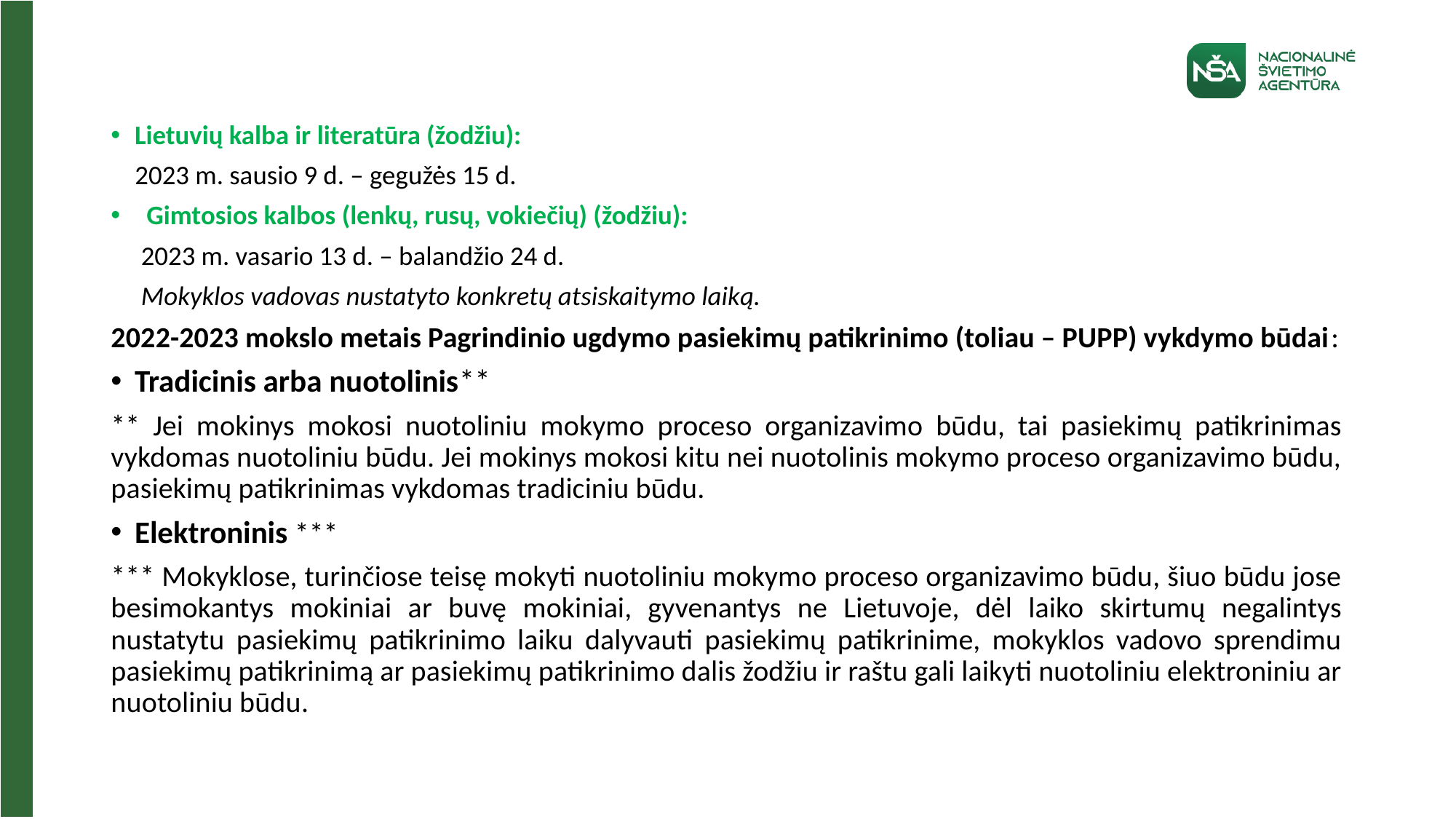

Lietuvių kalba ir literatūra (žodžiu):
    2023 m. sausio 9 d. – gegužės 15 d.
Gimtosios kalbos (lenkų, rusų, vokiečių) (žodžiu):
     2023 m. vasario 13 d. – balandžio 24 d.
     Mokyklos vadovas nustatyto konkretų atsiskaitymo laiką.
2022-2023 mokslo metais Pagrindinio ugdymo pasiekimų patikrinimo (toliau – PUPP) vykdymo būdai:
Tradicinis arba nuotolinis**
** Jei mokinys mokosi nuotoliniu mokymo proceso organizavimo būdu, tai pasiekimų patikrinimas vykdomas nuotoliniu būdu. Jei mokinys mokosi kitu nei nuotolinis mokymo proceso organizavimo būdu, pasiekimų patikrinimas vykdomas tradiciniu būdu.
Elektroninis ***
*** Mokyklose, turinčiose teisę mokyti nuotoliniu mokymo proceso organizavimo būdu, šiuo būdu jose besimokantys mokiniai ar buvę mokiniai, gyvenantys ne Lietuvoje, dėl laiko skirtumų negalintys nustatytu pasiekimų patikrinimo laiku dalyvauti pasiekimų patikrinime, mokyklos vadovo sprendimu pasiekimų patikrinimą ar pasiekimų patikrinimo dalis žodžiu ir raštu gali laikyti nuotoliniu elektroniniu ar nuotoliniu būdu.